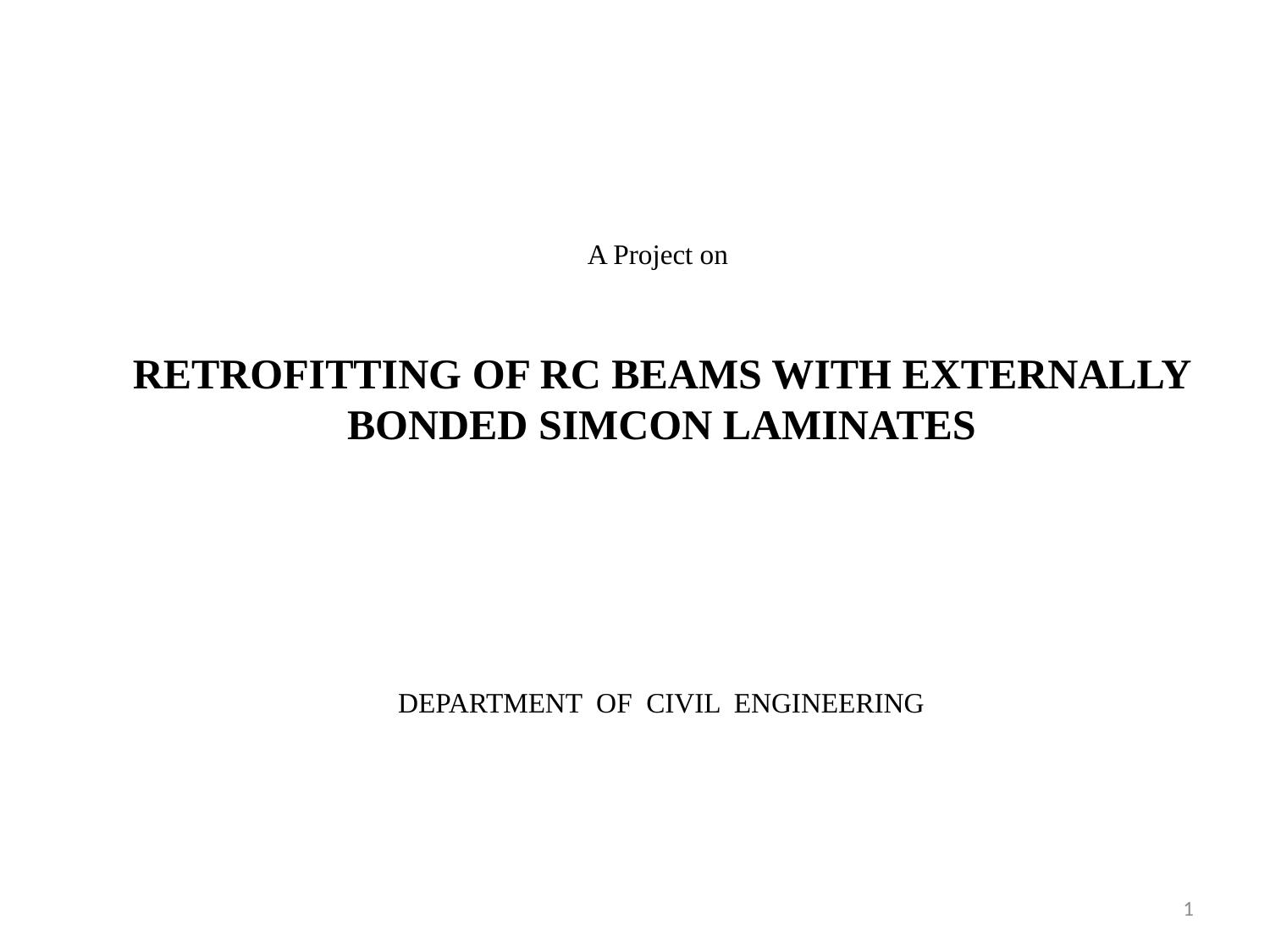

A Project on

RETROFITTING OF RC BEAMS WITH EXTERNALLY BONDED SIMCON LAMINATES

DEPARTMENT  OF  CIVIL  ENGINEERING

1